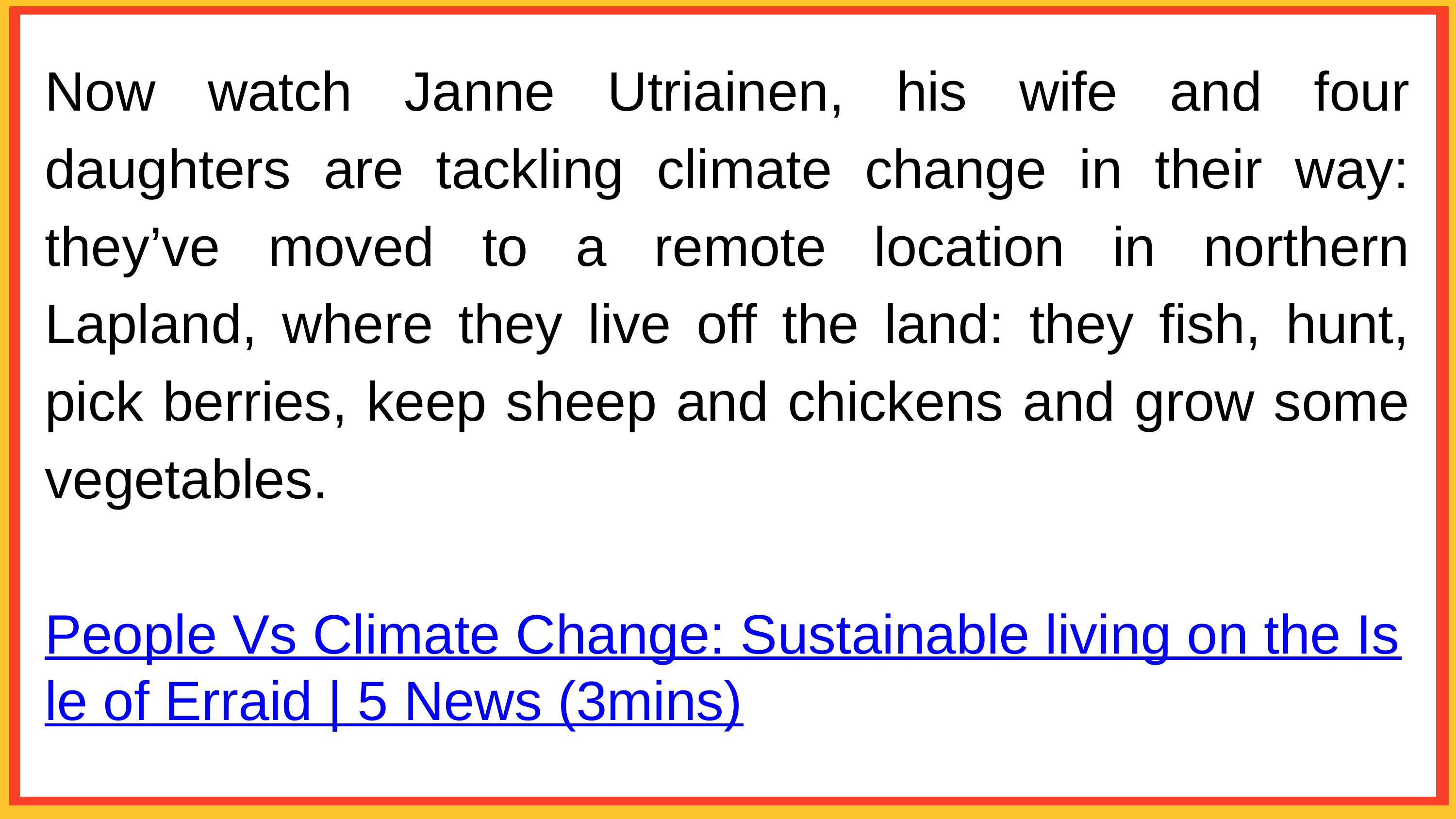

Now watch Janne Utriainen, his wife and four daughters are tackling climate change in their way: they’ve moved to a remote location in northern Lapland, where they live off the land: they fish, hunt, pick berries, keep sheep and chickens and grow some vegetables.

People Vs Climate Change: Sustainable living on the Isle of Erraid | 5 News (3mins)